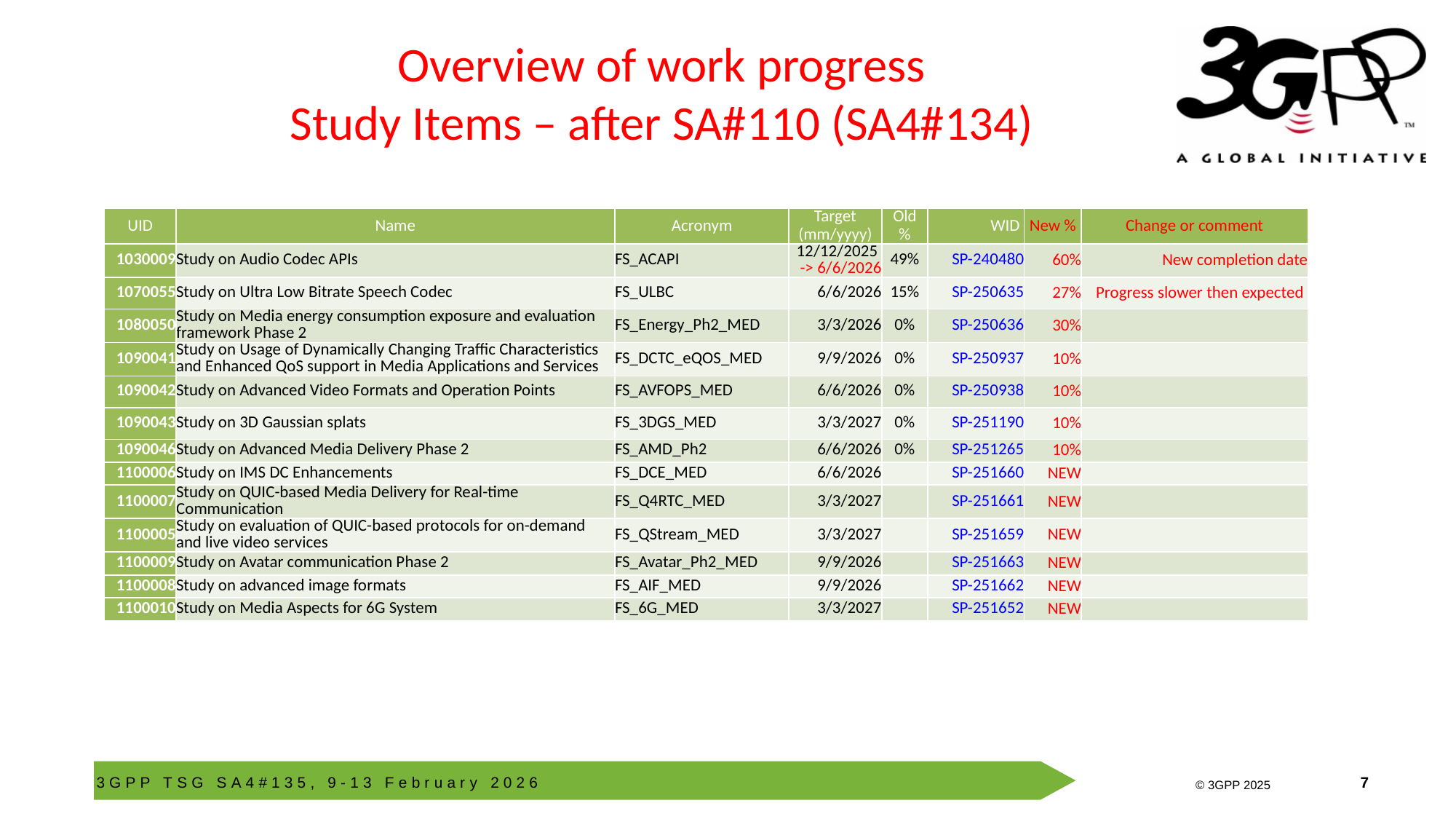

# Overview of work progress Study Items – after SA#110 (SA4#134)
| UID | Name | Acronym | Target (mm/yyyy) | Old % | WID | New % | Change or comment |
| --- | --- | --- | --- | --- | --- | --- | --- |
| 1030009 | Study on Audio Codec APIs | FS\_ACAPI | 12/12/2025 -> 6/6/2026 | 49% | SP-240480 | 60% | New completion date |
| 1070055 | Study on Ultra Low Bitrate Speech Codec | FS\_ULBC | 6/6/2026 | 15% | SP-250635 | 27% | Progress slower then expected |
| 1080050 | Study on Media energy consumption exposure and evaluation framework Phase 2 | FS\_Energy\_Ph2\_MED | 3/3/2026 | 0% | SP-250636 | 30% |  |
| 1090041 | Study on Usage of Dynamically Changing Traffic Characteristics and Enhanced QoS support in Media Applications and Services | FS\_DCTC\_eQOS\_MED | 9/9/2026 | 0% | SP-250937 | 10% |  |
| 1090042 | Study on Advanced Video Formats and Operation Points | FS\_AVFOPS\_MED | 6/6/2026 | 0% | SP-250938 | 10% |  |
| 1090043 | Study on 3D Gaussian splats | FS\_3DGS\_MED | 3/3/2027 | 0% | SP-251190 | 10% |  |
| 1090046 | Study on Advanced Media Delivery Phase 2 | FS\_AMD\_Ph2 | 6/6/2026 | 0% | SP-251265 | 10% |  |
| 1100006 | Study on IMS DC Enhancements | FS\_DCE\_MED | 6/6/2026 |  | SP-251660 | NEW |  |
| 1100007 | Study on QUIC-based Media Delivery for Real-time Communication | FS\_Q4RTC\_MED | 3/3/2027 |  | SP-251661 | NEW |  |
| 1100005 | Study on evaluation of QUIC-based protocols for on-demand and live video services | FS\_QStream\_MED | 3/3/2027 |  | SP-251659 | NEW |  |
| 1100009 | Study on Avatar communication Phase 2 | FS\_Avatar\_Ph2\_MED | 9/9/2026 |  | SP-251663 | NEW |  |
| 1100008 | Study on advanced image formats | FS\_AIF\_MED | 9/9/2026 |  | SP-251662 | NEW |  |
| 1100010 | Study on Media Aspects for 6G System | FS\_6G\_MED | 3/3/2027 |  | SP-251652 | NEW |  |